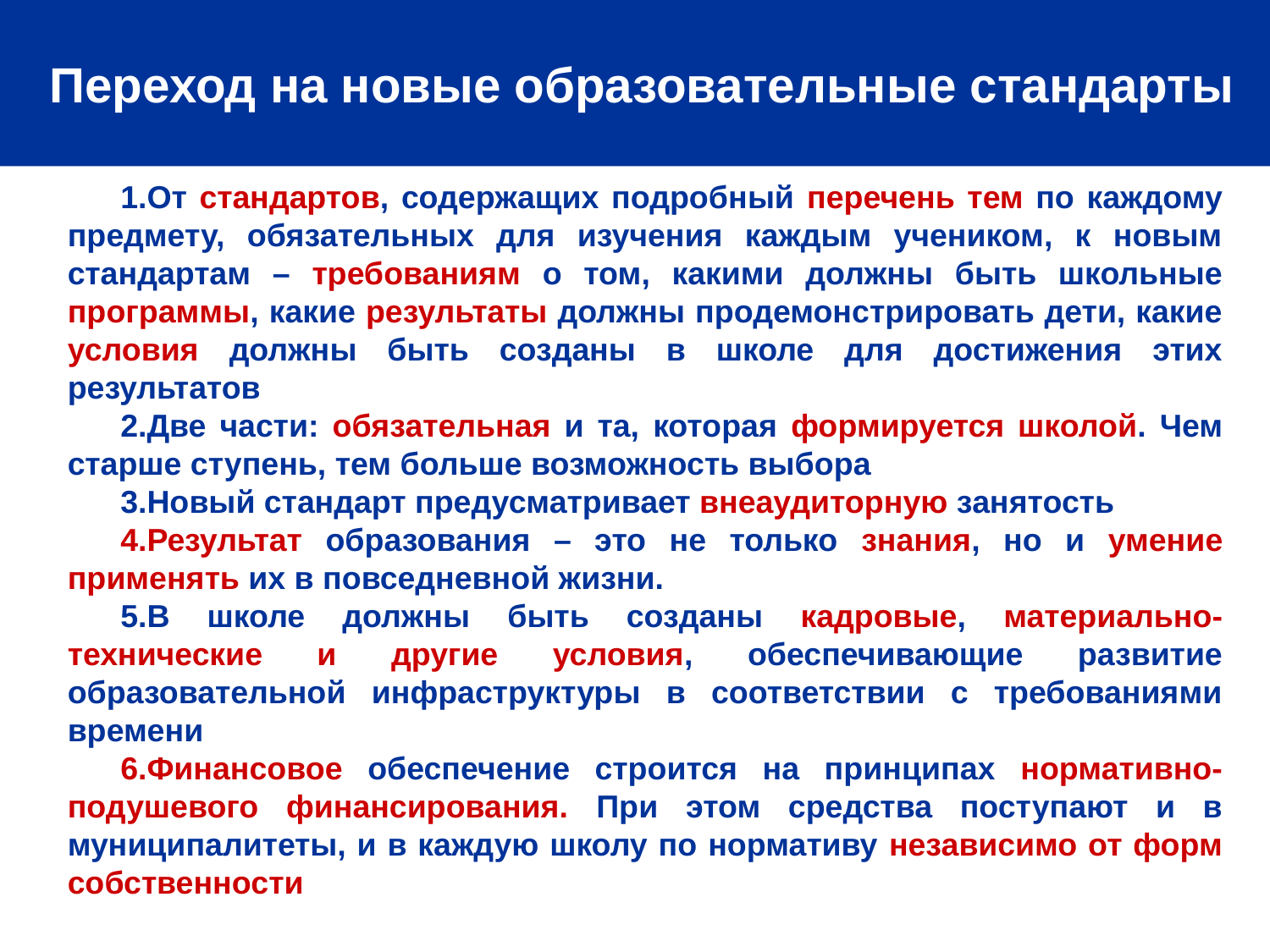

Переход на новые образовательные стандарты
От стандартов, содержащих подробный перечень тем по каждому предмету, обязательных для изучения каждым учеником, к новым стандартам – требованиям о том, какими должны быть школьные программы, какие результаты должны продемонстрировать дети, какие условия должны быть созданы в школе для достижения этих результатов
Две части: обязательная и та, которая формируется школой. Чем старше ступень, тем больше возможность выбора
Новый стандарт предусматривает внеаудиторную занятость
Результат образования – это не только знания, но и умение применять их в повседневной жизни.
В школе должны быть созданы кадровые, материально-технические и другие условия, обеспечивающие развитие образовательной инфраструктуры в соответствии с требованиями времени
Финансовое обеспечение строится на принципах нормативно-подушевого финансирования. При этом средства поступают и в муниципалитеты, и в каждую школу по нормативу независимо от форм собственности